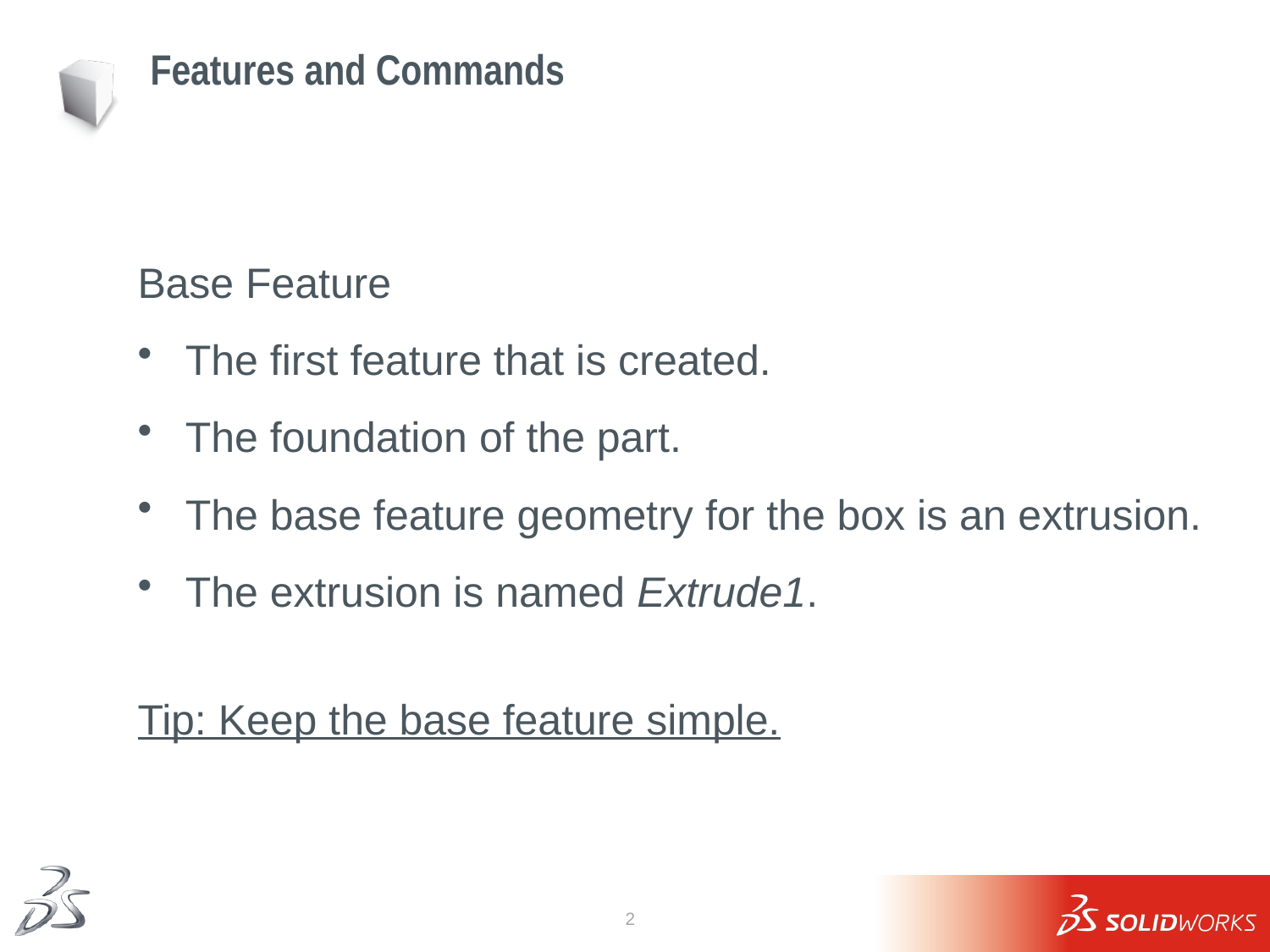

# Features and Commands
Base Feature
The first feature that is created.
The foundation of the part.
The base feature geometry for the box is an extrusion.
The extrusion is named Extrude1.
Tip: Keep the base feature simple.